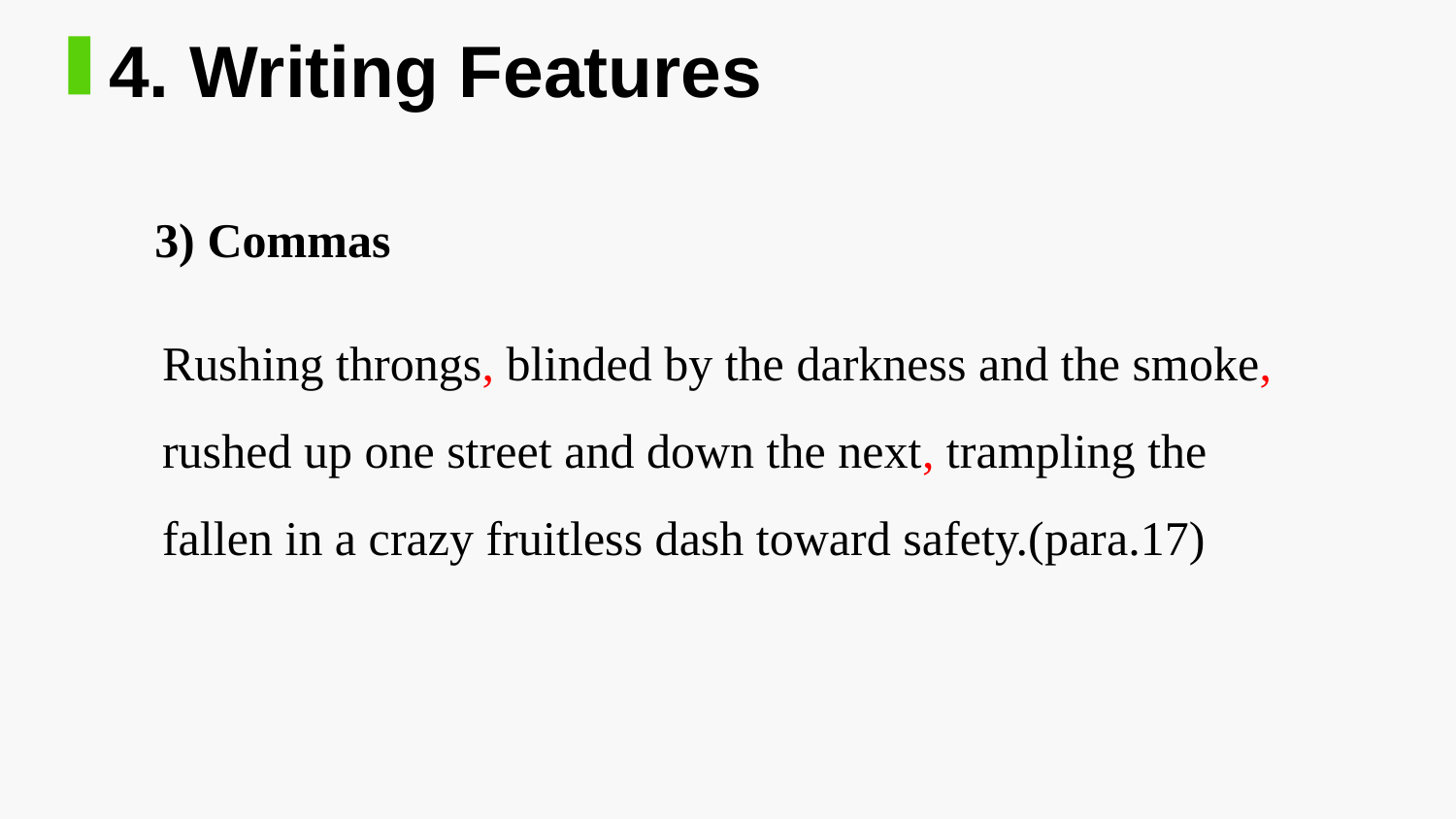

4. Writing Features

3) Commas
Rushing throngs, blinded by the darkness and the smoke, rushed up one street and down the next, trampling the fallen in a crazy fruitless dash toward safety.(para.17)